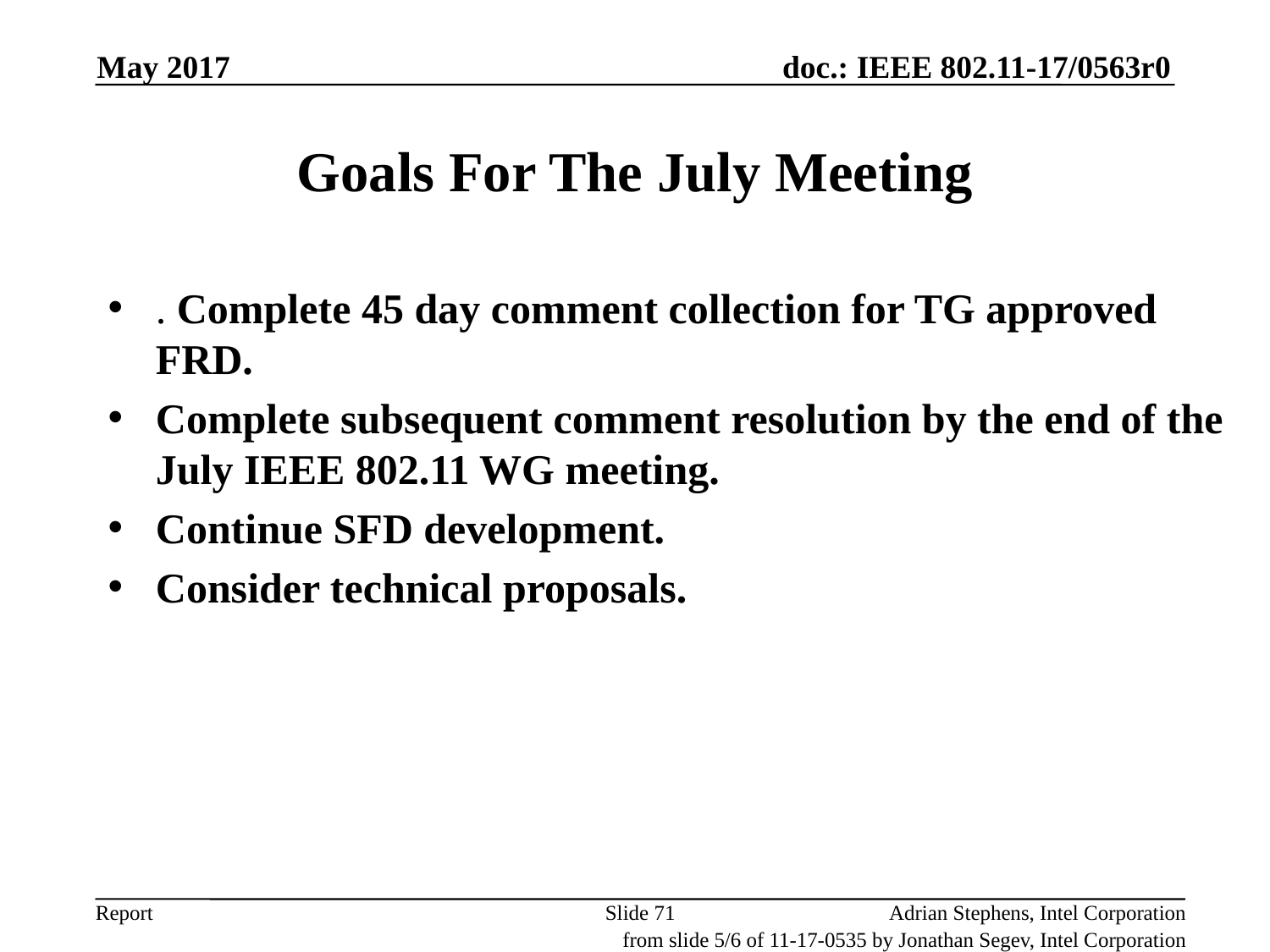

May 2017
# Goals For The July Meeting
. Complete 45 day comment collection for TG approved FRD.
Complete subsequent comment resolution by the end of the July IEEE 802.11 WG meeting.
Continue SFD development.
Consider technical proposals.

Slide 71
Adrian Stephens, Intel Corporation
from slide 5/6 of 11-17-0535 by Jonathan Segev, Intel Corporation